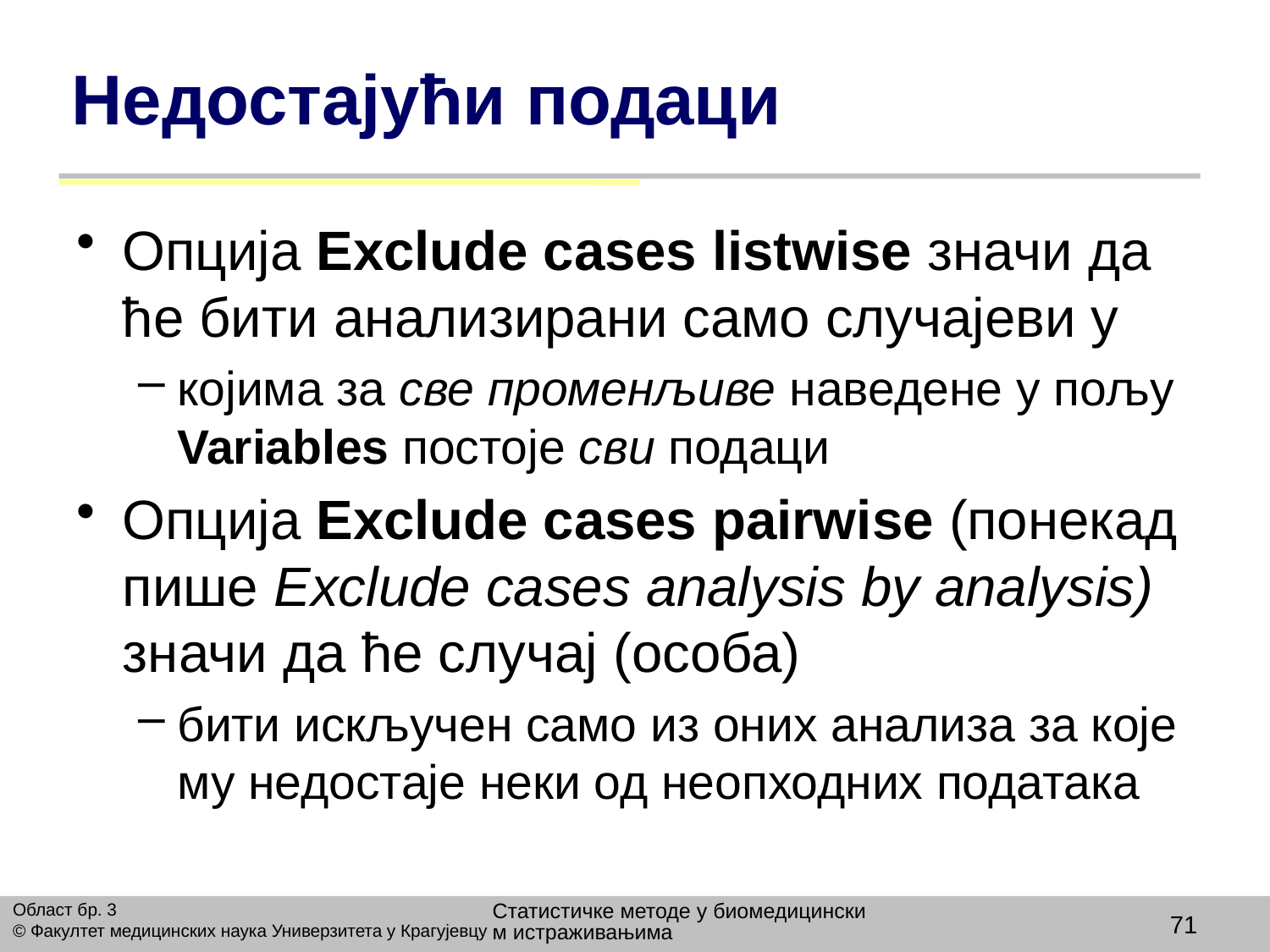

# Недостајући подаци
Опција Exclude cases listwise значи да ће бити анализирани само случајеви у
којима за све променљиве наведене у пољу Variables постоје сви подаци
Опција Exclude cases pairwise (понекад пише Exclude cases analysis by analysis) значи да ће случај (особа)
бити искључен само из оних анализа за које му недостаје неки од неопходних података

Статистичке методе у биомедицинским истраживањима
Област бр. 3
© Факултет медицинских наука Универзитета у Крагујевцу
71